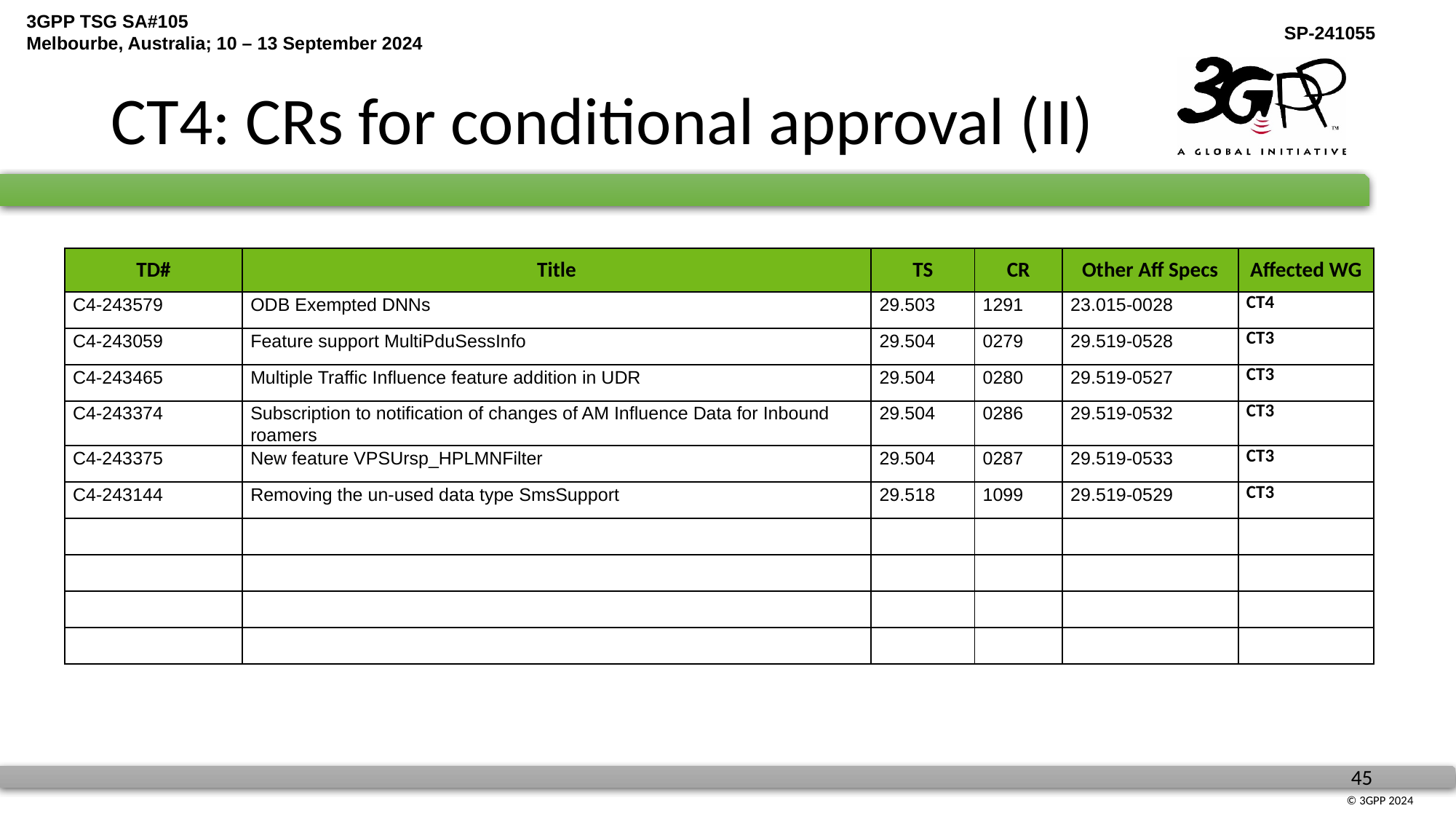

# CT4: CRs for conditional approval (II)
| TD# | Title | TS | CR | Other Aff Specs | Affected WG |
| --- | --- | --- | --- | --- | --- |
| C4-243579 | ODB Exempted DNNs | 29.503 | 1291 | 23.015-0028 | CT4 |
| C4-243059 | Feature support MultiPduSessInfo | 29.504 | 0279 | 29.519-0528 | CT3 |
| C4-243465 | Multiple Traffic Influence feature addition in UDR | 29.504 | 0280 | 29.519-0527 | CT3 |
| C4-243374 | Subscription to notification of changes of AM Influence Data for Inbound roamers | 29.504 | 0286 | 29.519-0532 | CT3 |
| C4-243375 | New feature VPSUrsp\_HPLMNFilter | 29.504 | 0287 | 29.519-0533 | CT3 |
| C4-243144 | Removing the un-used data type SmsSupport | 29.518 | 1099 | 29.519-0529 | CT3 |
|  |  |  |  |  |  |
|  |  |  |  |  |  |
|  |  |  |  |  |  |
|  |  |  |  |  |  |